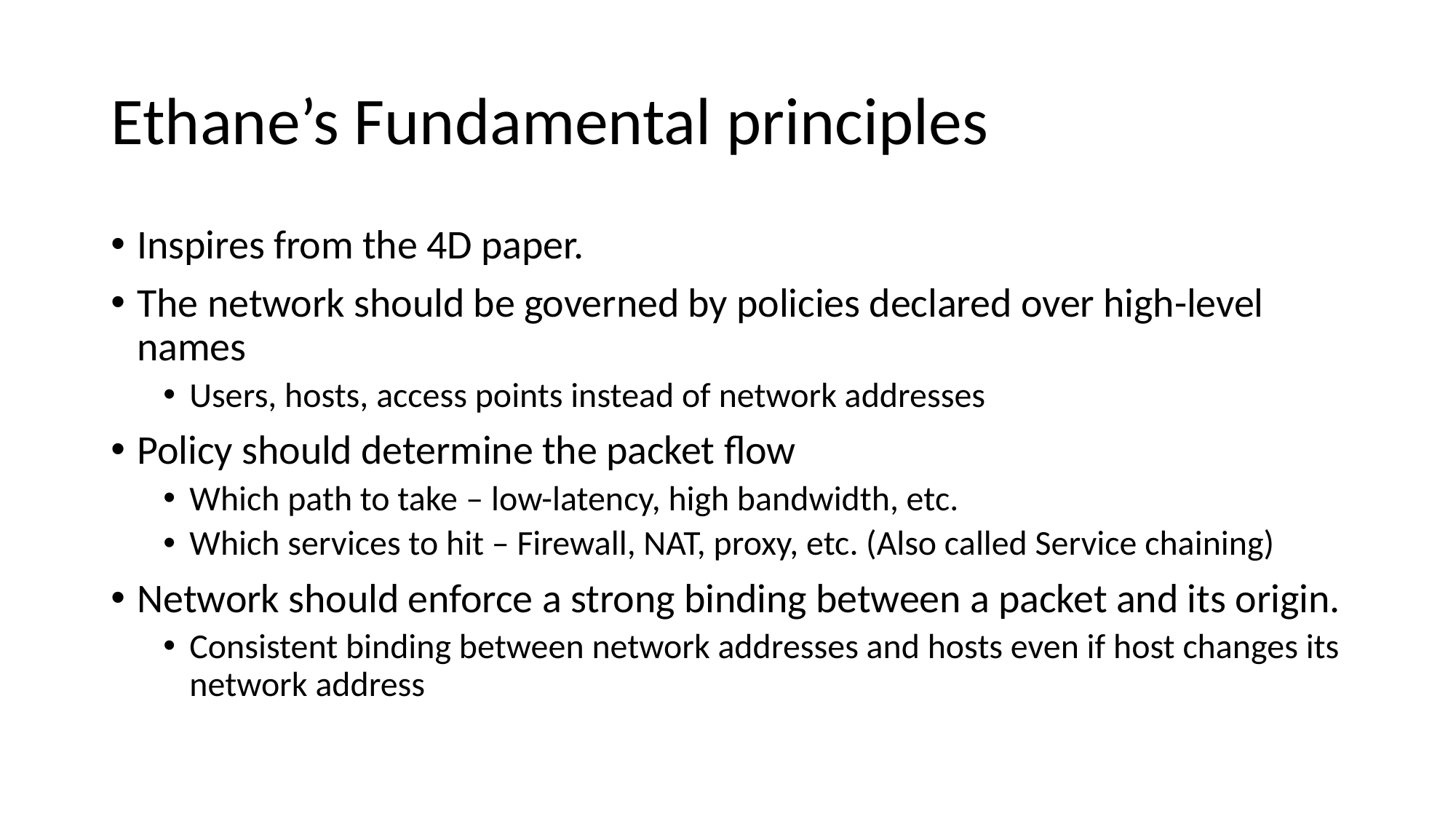

# Ethane’s Fundamental principles
Inspires from the 4D paper.
The network should be governed by policies declared over high-level names
Users, hosts, access points instead of network addresses
Policy should determine the packet flow
Which path to take – low-latency, high bandwidth, etc.
Which services to hit – Firewall, NAT, proxy, etc. (Also called Service chaining)
Network should enforce a strong binding between a packet and its origin.
Consistent binding between network addresses and hosts even if host changes its network address